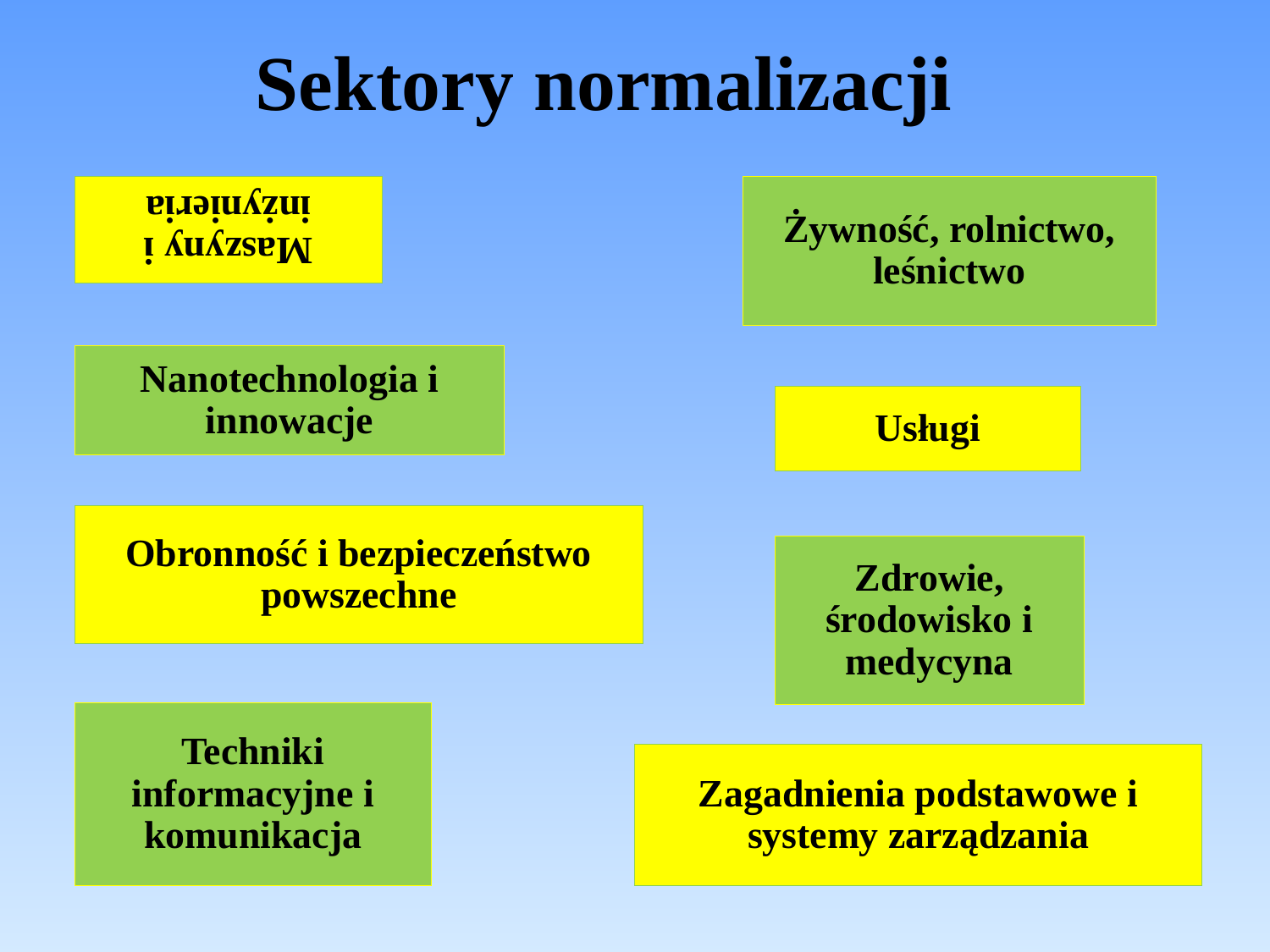

# Sektory normalizacji
Maszyny i inżynieria
Nanotechnologia i innowacje
Obronność i bezpieczeństwo powszechne
Zagadnienia podstawowe i systemy zarządzania
Żywność, rolnictwo, leśnictwo
Techniki informacyjne i komunikacja
Usługi
Zdrowie, środowisko i medycyna